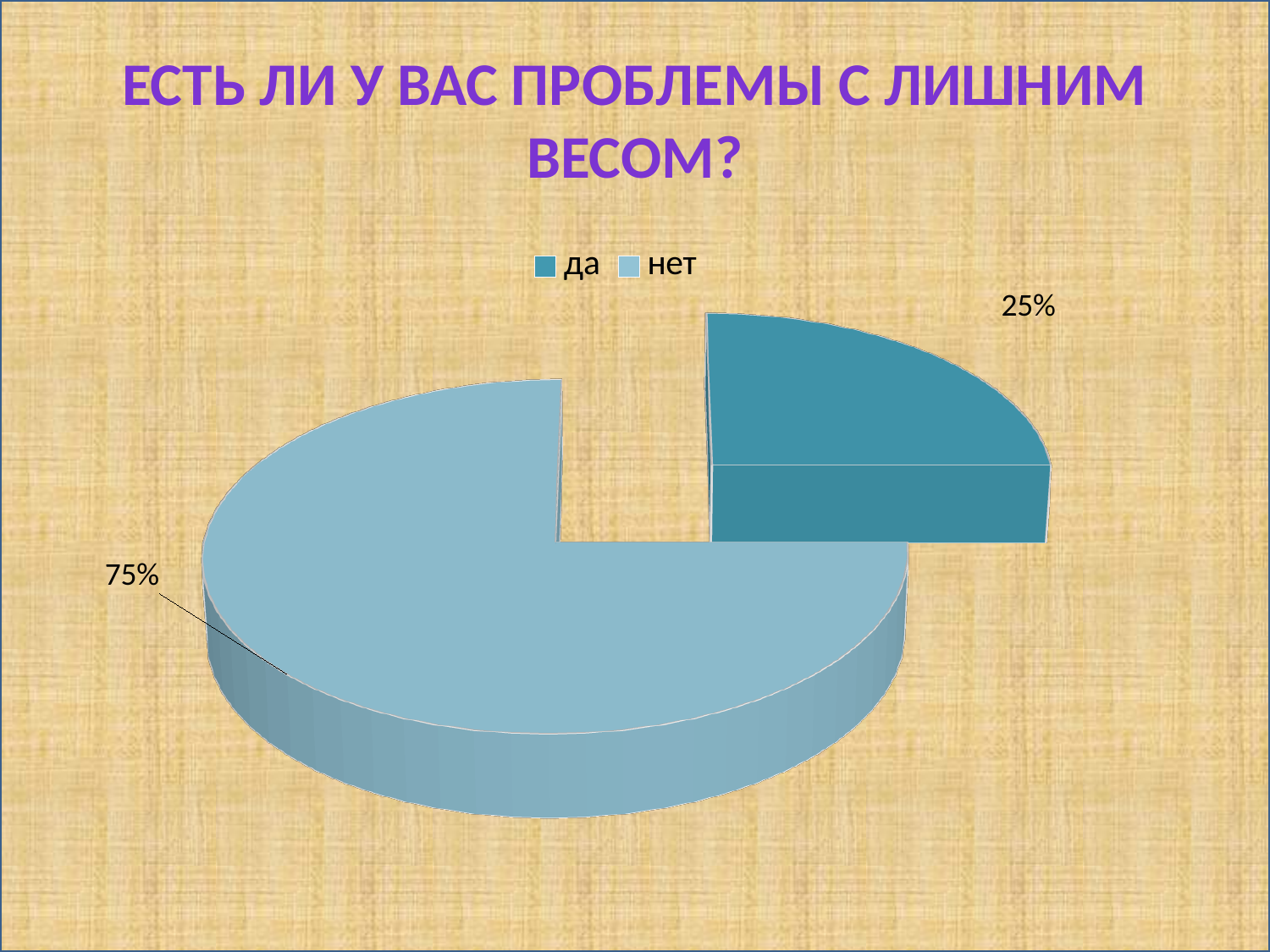

# ЕСТЬ ЛИ У ВАС ПРОБЛЕМЫ С ЛИШНИМ ВЕСОМ?

[unsupported chart]